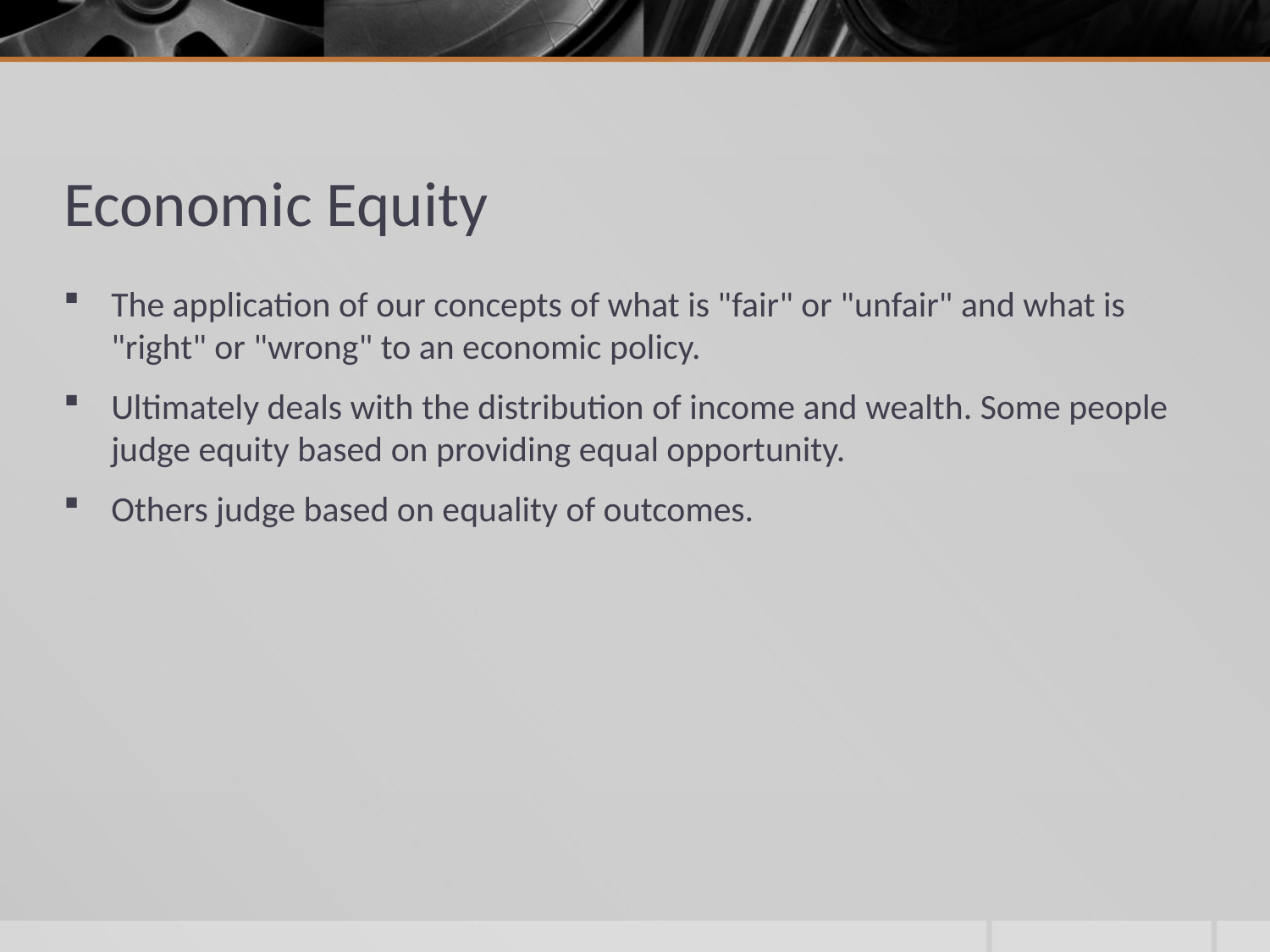

# Economic Equity
The application of our concepts of what is "fair" or "unfair" and what is "right" or "wrong" to an economic policy.
Ultimately deals with the distribution of income and wealth. Some people judge equity based on providing equal opportunity.
Others judge based on equality of outcomes.